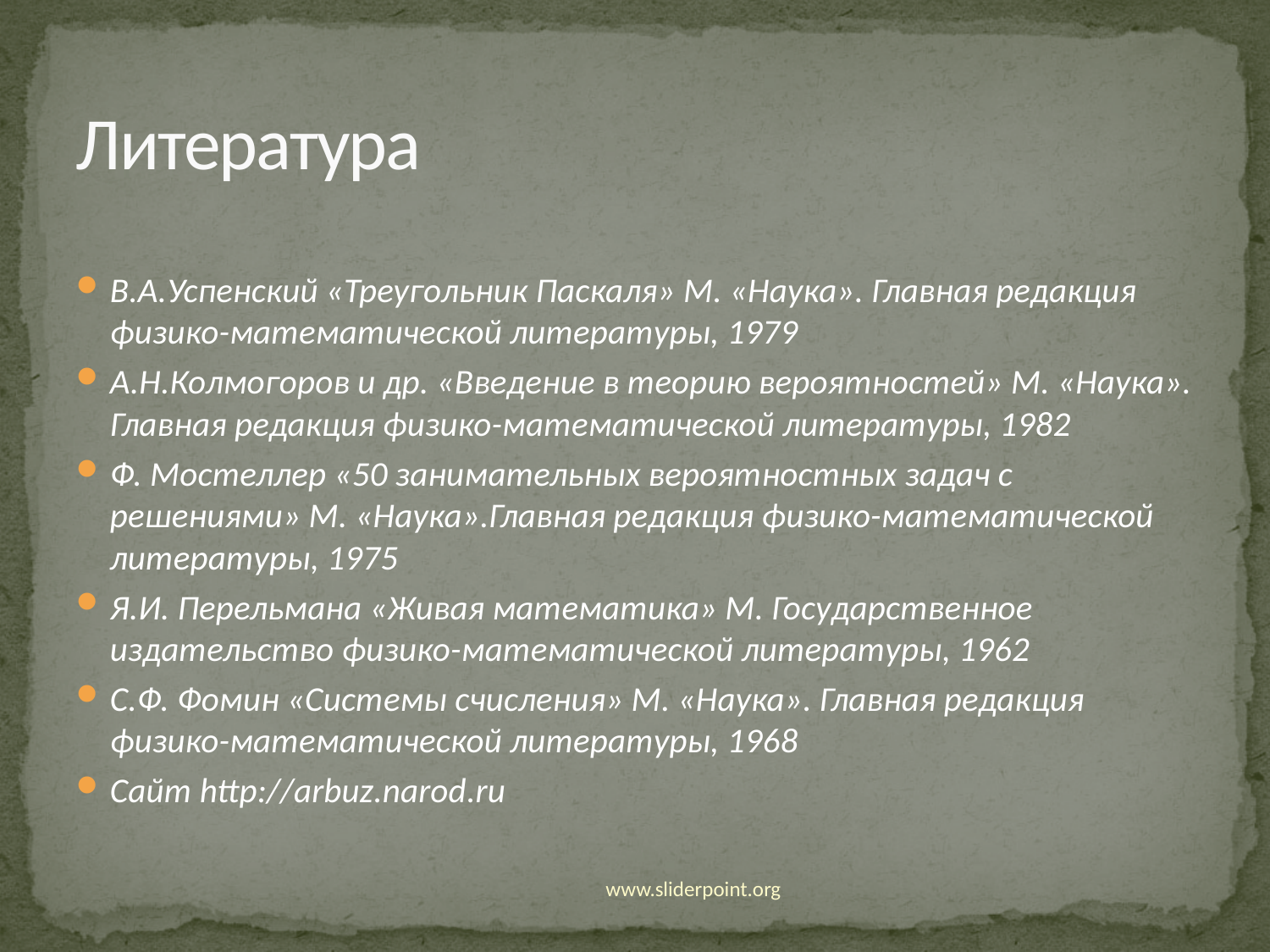

# Литература

В.А.Успенский «Треугольник Паскаля» М. «Наука». Главная редакция физико-математической литературы, 1979
А.Н.Колмогоров и др. «Введение в теорию вероятностей» М. «Наука». Главная редакция физико-математической литературы, 1982
Ф. Мостеллер «50 занимательных вероятностных задач с решениями» М. «Наука».Главная редакция физико-математической литературы, 1975
Я.И. Перельмана «Живая математика» М. Государственное издательство физико-математической литературы, 1962
С.Ф. Фомин «Системы счисления» М. «Наука». Главная редакция физико-математической литературы, 1968
Сайт http://arbuz.narod.ru

www.sliderpoint.org